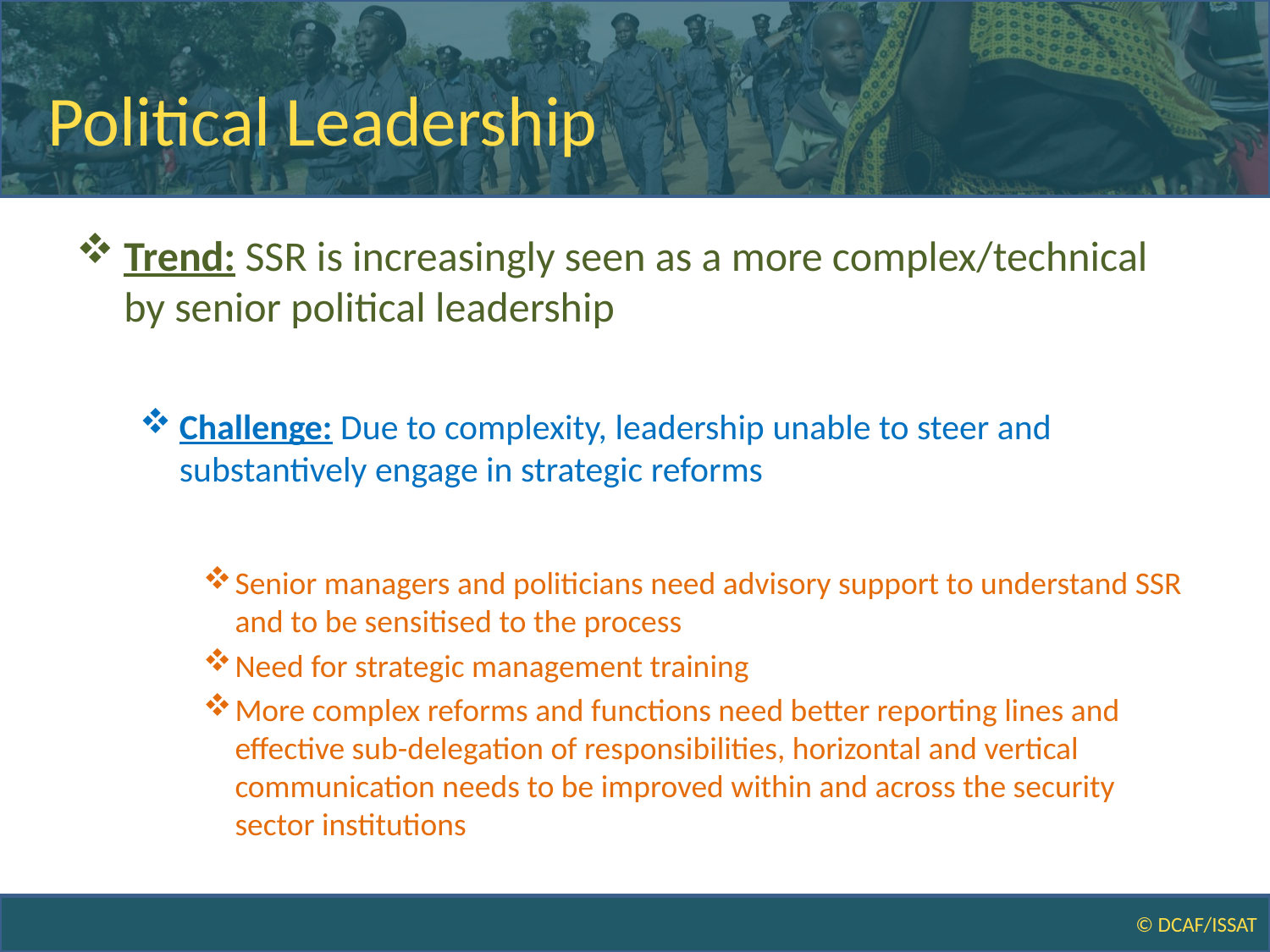

# Political Leadership
Trend: SSR is increasingly seen as a more complex/technical by senior political leadership

Challenge: Due to complexity, leadership unable to steer and substantively engage in strategic reforms

Senior managers and politicians need advisory support to understand SSR and to be sensitised to the process
Need for strategic management training
More complex reforms and functions need better reporting lines and effective sub-delegation of responsibilities, horizontal and vertical communication needs to be improved within and across the security sector institutions